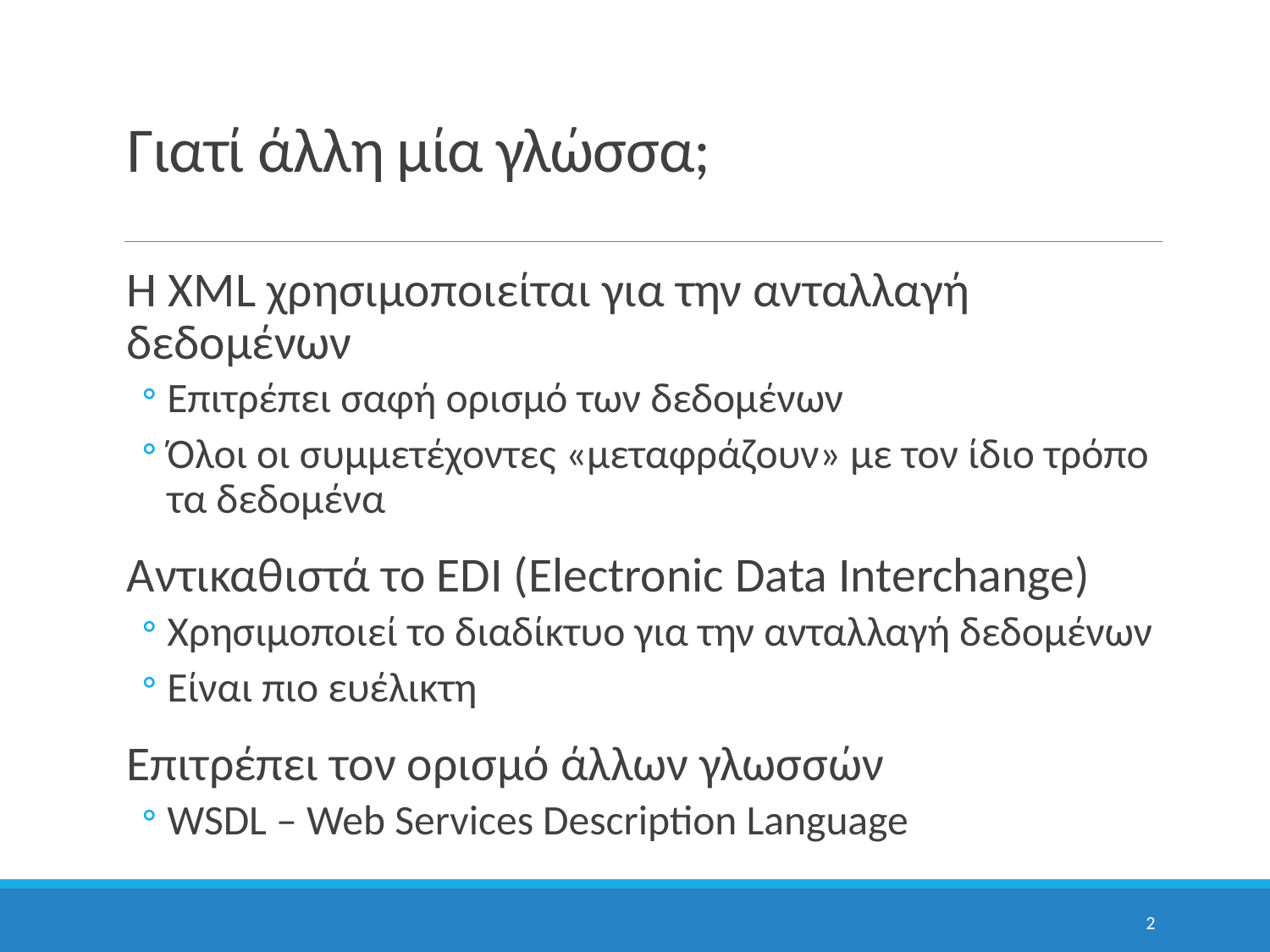

# Γιατί άλλη μία γλώσσα;
Η XML χρησιμοποιείται για την ανταλλαγή δεδομένων
Επιτρέπει σαφή ορισμό των δεδομένων
Όλοι οι συμμετέχοντες «μεταφράζουν» με τον ίδιο τρόπο τα δεδομένα
Αντικαθιστά το EDI (Electronic Data Interchange)
Χρησιμοποιεί το διαδίκτυο για την ανταλλαγή δεδομένων
Είναι πιο ευέλικτη
Επιτρέπει τον ορισμό άλλων γλωσσών
WSDL – Web Services Description Language
2